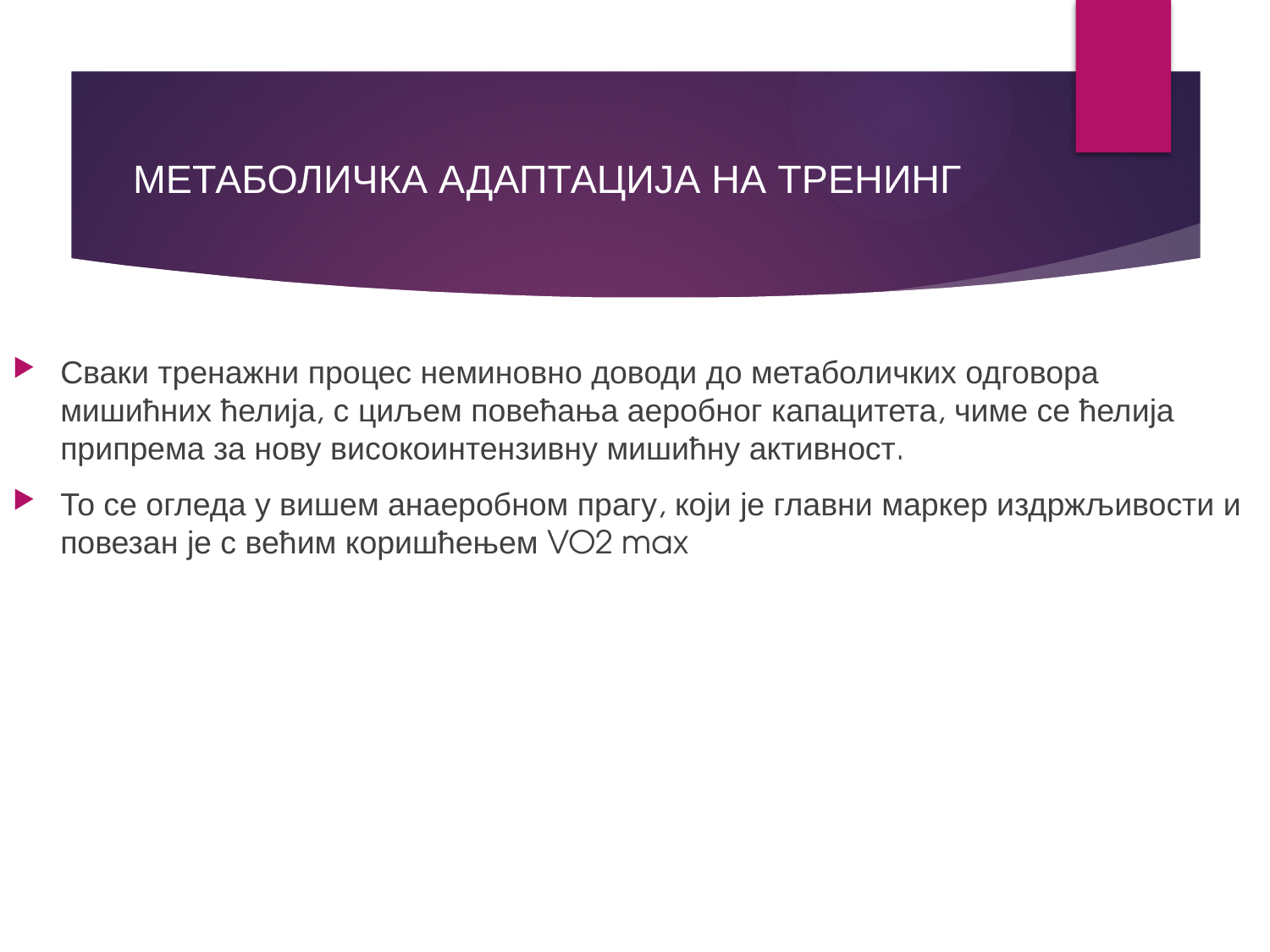

# МЕТАБОЛИЧКА АДАПТАЦИЈА НА ТРЕНИНГ
Сваки тренажни процес неминовно доводи до метаболичких одговора мишићних ћелија, с циљем повећања аеробног капацитета, чиме се ћелија припрема за нову високоинтензивну мишићну активност.
То се огледа у вишем анаеробном прагу, који је главни маркер издржљивости и повезан је с већим коришћењем VO2 max